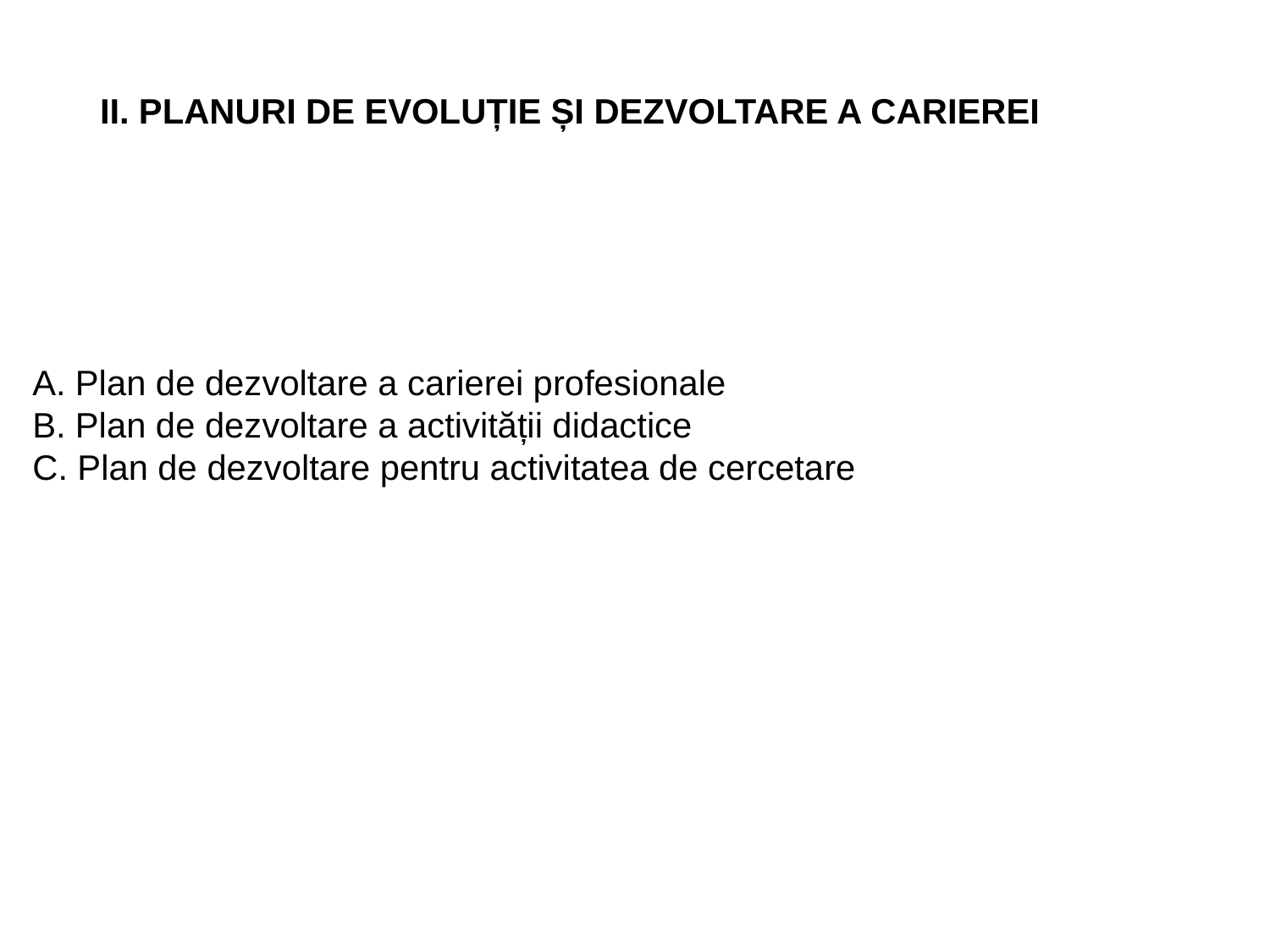

# II. PLANURI DE EVOLUȚIE ȘI DEZVOLTARE A CARIEREI
A. Plan de dezvoltare a carierei profesionale
B. Plan de dezvoltare a activității didactice
C. Plan de dezvoltare pentru activitatea de cercetare